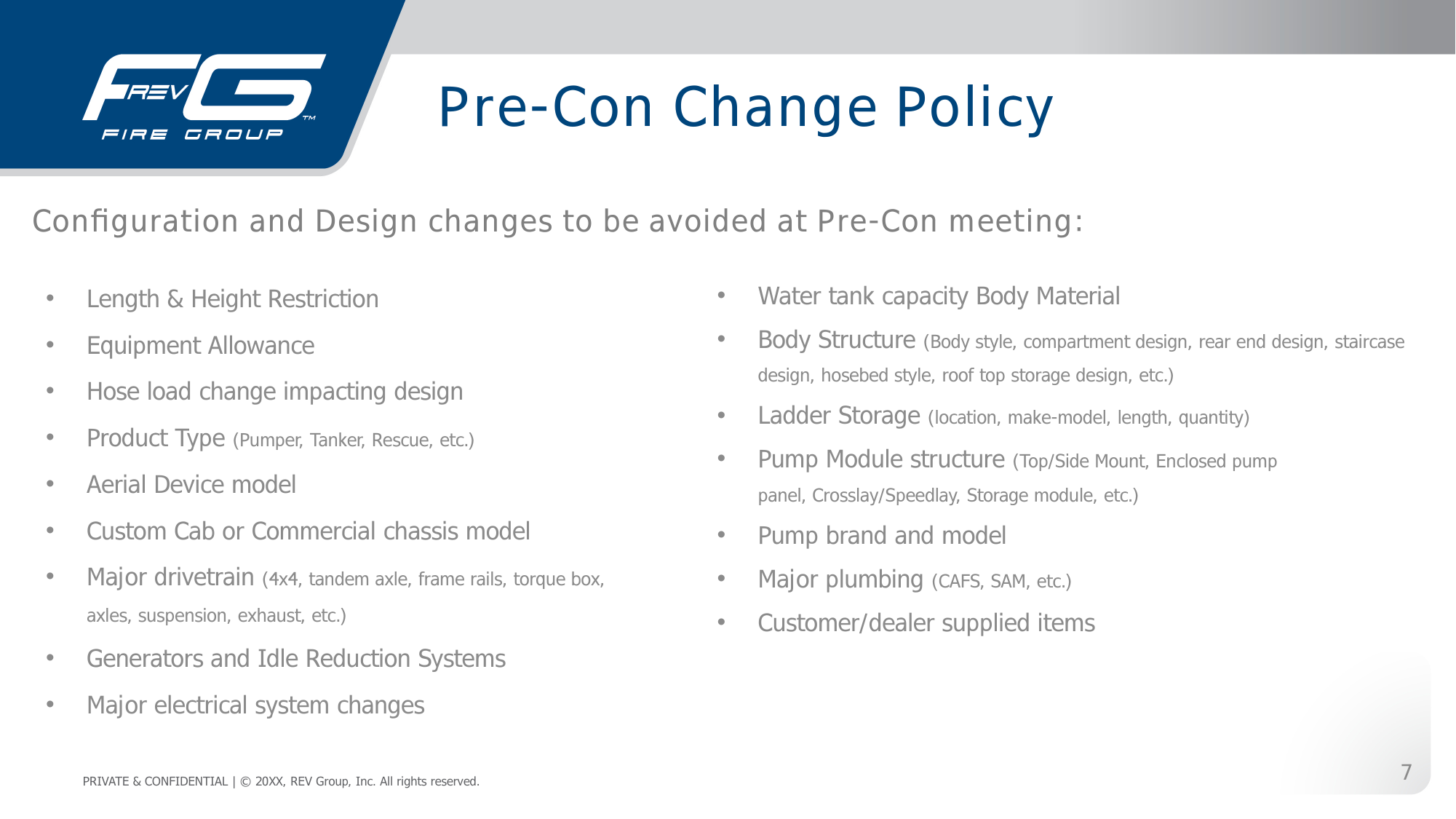

# Pre-Con Change Policy
Configuration and Design changes to be avoided at Pre-Con meeting:

Length & Height Restriction
Equipment Allowance
Hose load change impacting design
Product Type (Pumper, Tanker, Rescue, etc.)
Aerial Device model
Custom Cab or Commercial chassis model
Major drivetrain (4x4, tandem axle, frame rails, torque box, axles, suspension, exhaust, etc.)
Generators and Idle Reduction Systems
Major electrical system changes

Water tank capacity Body Material
Body Structure (Body style, compartment design, rear end design, staircase design, hosebed style, roof top storage design, etc.)
Ladder Storage (location, make-model, length, quantity)
Pump Module structure (Top/Side Mount, Enclosed pump panel, Crosslay/Speedlay, Storage module, etc.)
Pump brand and model
Major plumbing (CAFS, SAM, etc.)
Customer/dealer supplied items

7
PRIVATE & CONFIDENTIAL | © 20XX, REV Group, Inc. All rights reserved.